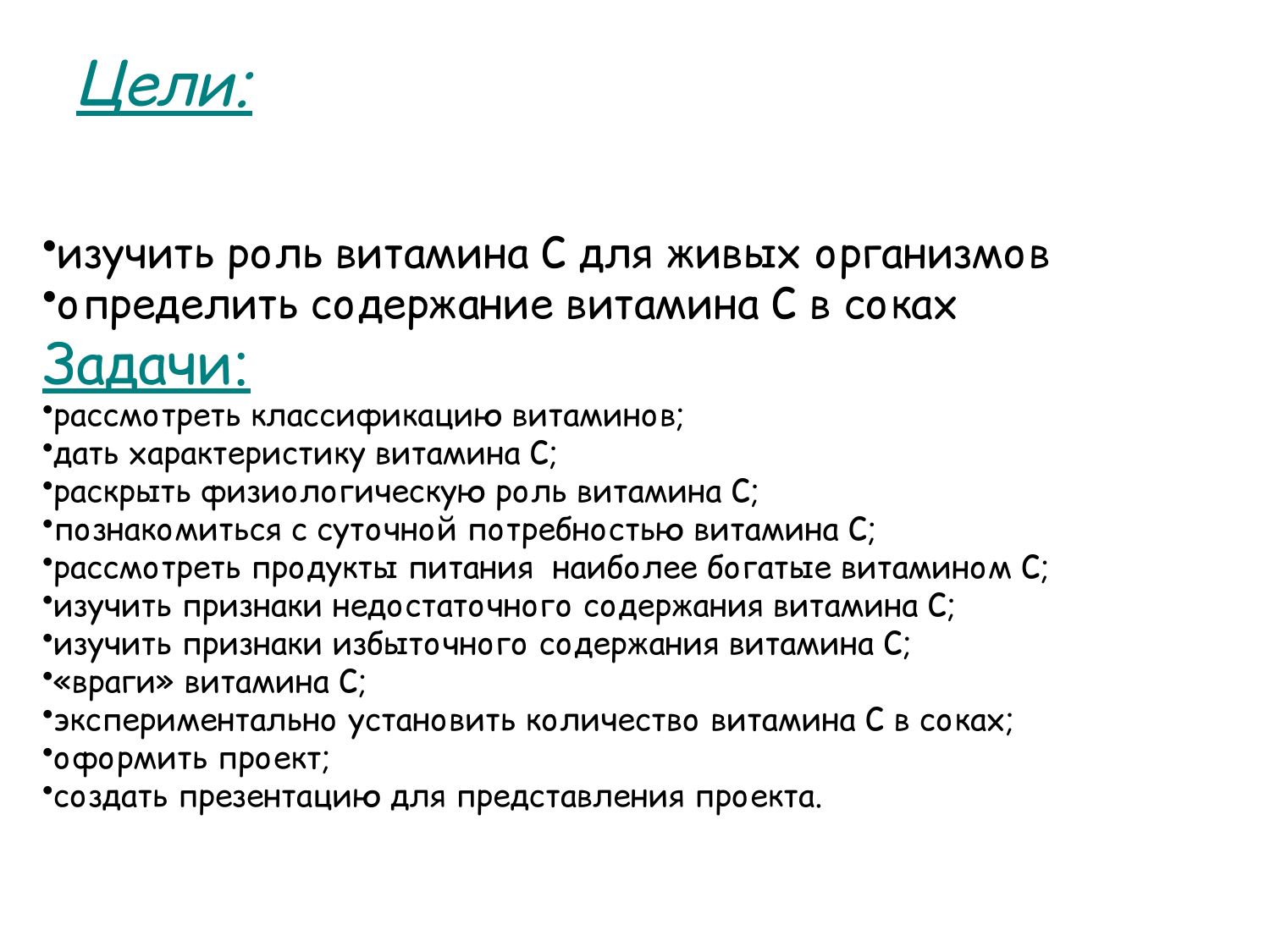

# Цели:

изучить роль витамина С для живых организмов
определить содержание витамина С в соках
Задачи:
рассмотреть классификацию витаминов;
дать характеристику витамина С;
раскрыть физиологическую роль витамина С;
познакомиться с суточной потребностью витамина С;
рассмотреть продукты питания  наиболее богатые витамином С;
изучить признаки недостаточного содержания витамина С;
изучить признаки избыточного содержания витамина С;
«враги» витамина С;
экспериментально установить количество витамина С в соках;
оформить проект;
создать презентацию для представления проекта.